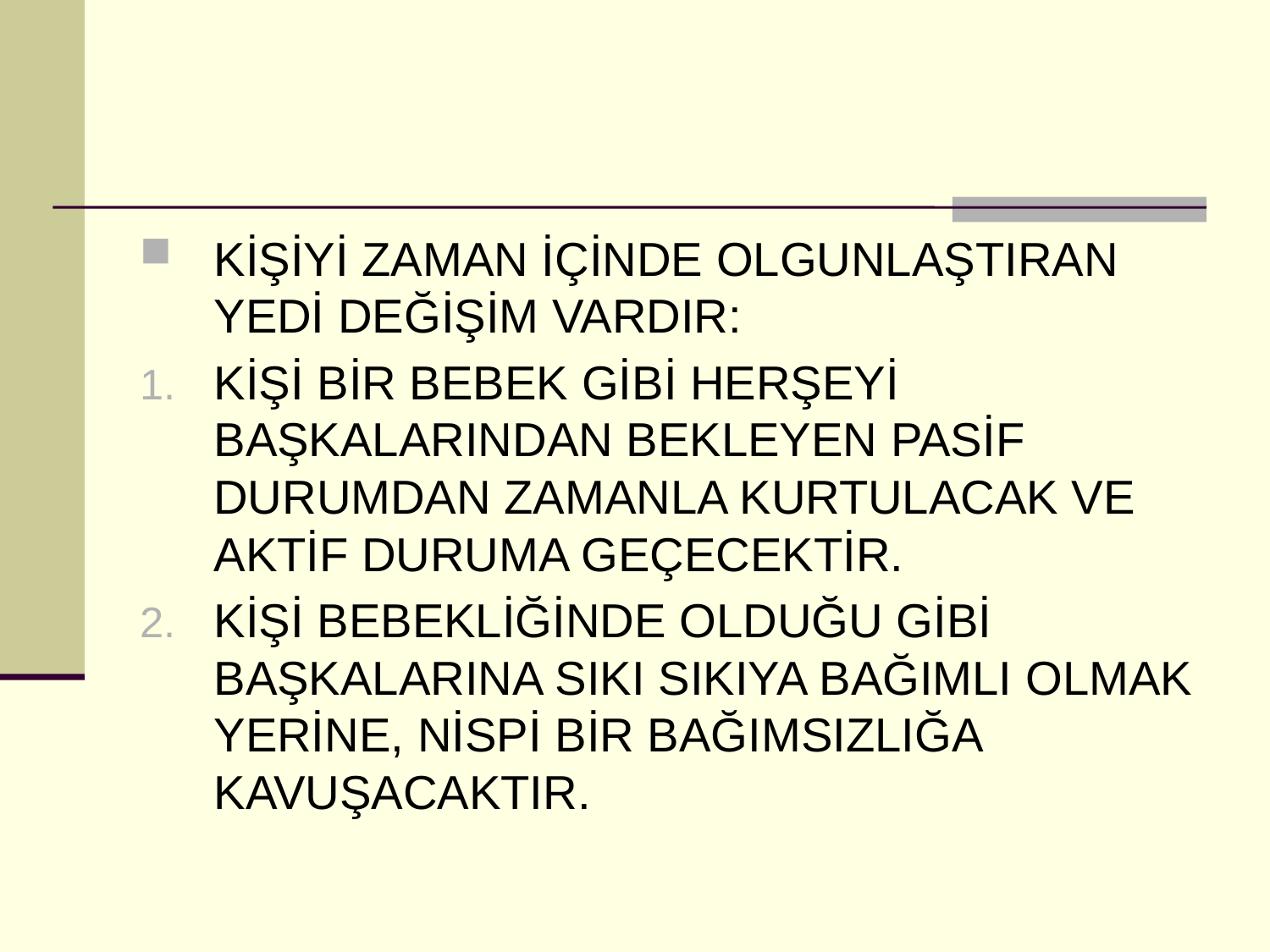

#
KİŞİYİ ZAMAN İÇİNDE OLGUNLAŞTIRAN YEDİ DEĞİŞİM VARDIR:
KİŞİ BİR BEBEK GİBİ HERŞEYİ BAŞKALARINDAN BEKLEYEN PASİF DURUMDAN ZAMANLA KURTULACAK VE AKTİF DURUMA GEÇECEKTİR.
KİŞİ BEBEKLİĞİNDE OLDUĞU GİBİ BAŞKALARINA SIKI SIKIYA BAĞIMLI OLMAK YERİNE, NİSPİ BİR BAĞIMSIZLIĞA KAVUŞACAKTIR.